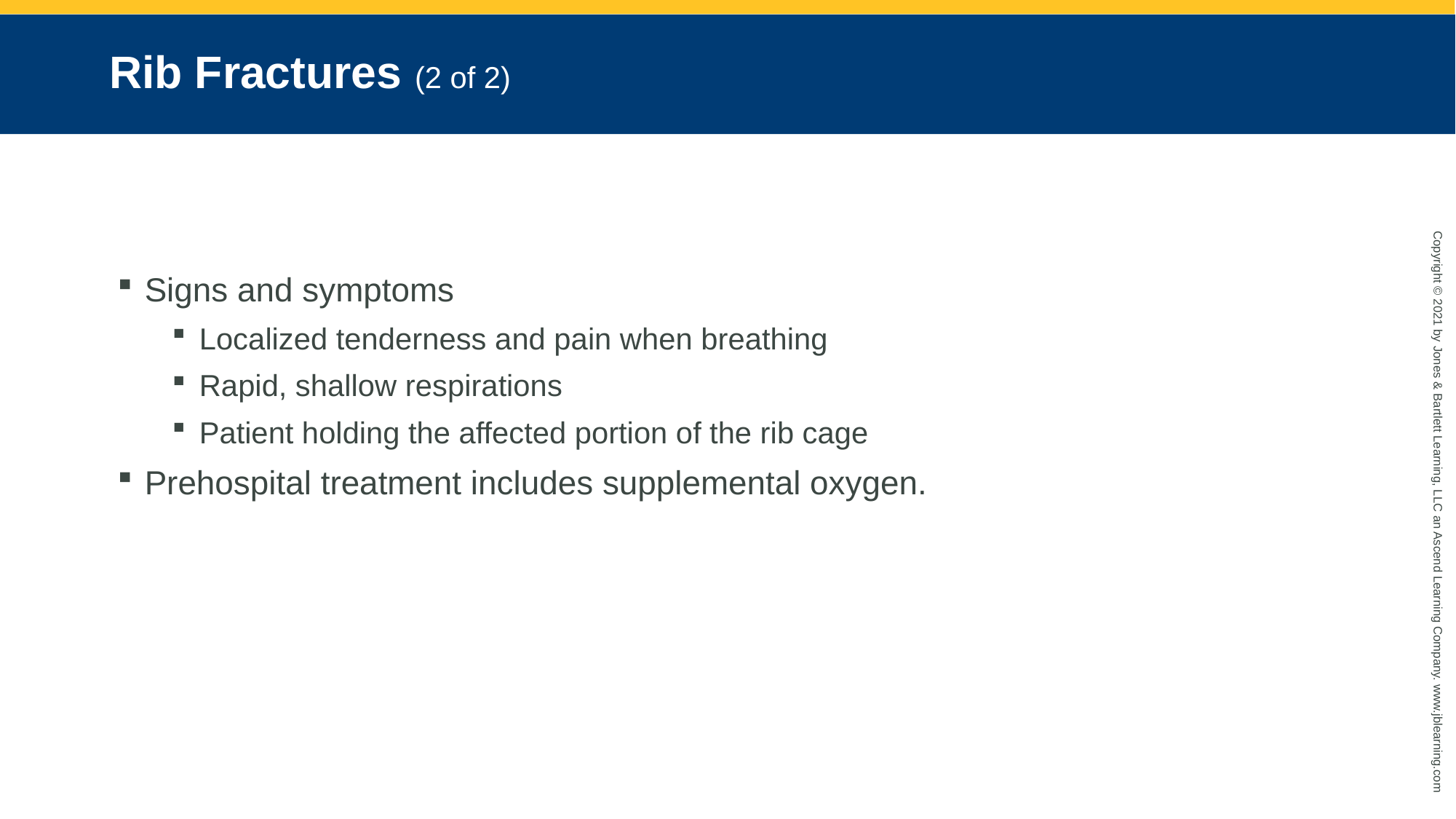

# Rib Fractures (2 of 2)
Signs and symptoms
Localized tenderness and pain when breathing
Rapid, shallow respirations
Patient holding the affected portion of the rib cage
Prehospital treatment includes supplemental oxygen.